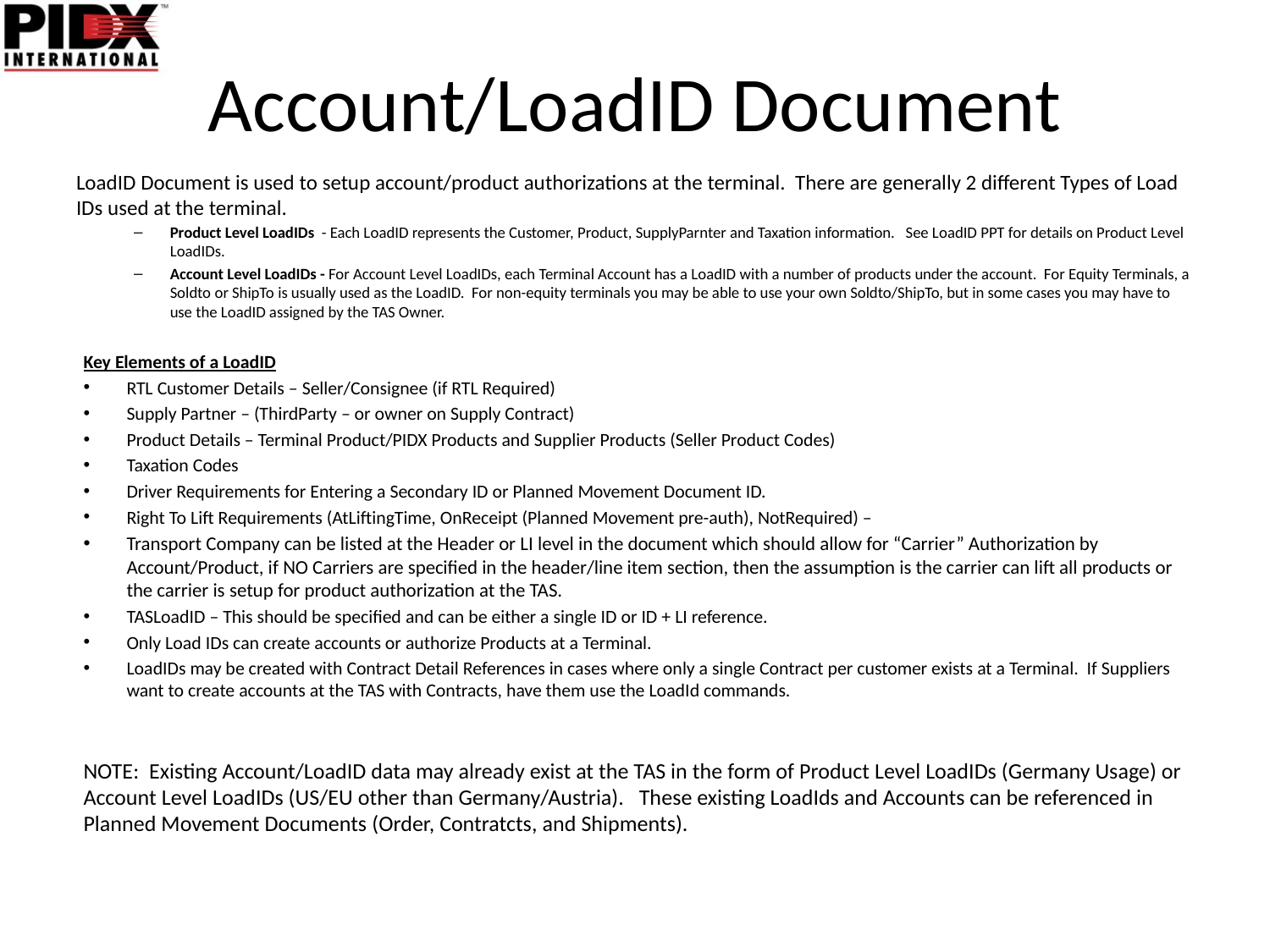

# Account/LoadID Document
LoadID Document is used to setup account/product authorizations at the terminal.  There are generally 2 different Types of Load IDs used at the terminal.
Product Level LoadIDs  - Each LoadID represents the Customer, Product, SupplyParnter and Taxation information.   See LoadID PPT for details on Product Level LoadIDs.
Account Level LoadIDs - For Account Level LoadIDs, each Terminal Account has a LoadID with a number of products under the account.  For Equity Terminals, a Soldto or ShipTo is usually used as the LoadID.  For non-equity terminals you may be able to use your own Soldto/ShipTo, but in some cases you may have to use the LoadID assigned by the TAS Owner.

Key Elements of a LoadID
RTL Customer Details – Seller/Consignee (if RTL Required)
Supply Partner – (ThirdParty – or owner on Supply Contract)
Product Details – Terminal Product/PIDX Products and Supplier Products (Seller Product Codes)
Taxation Codes
Driver Requirements for Entering a Secondary ID or Planned Movement Document ID.
Right To Lift Requirements (AtLiftingTime, OnReceipt (Planned Movement pre-auth), NotRequired) –
Transport Company can be listed at the Header or LI level in the document which should allow for “Carrier” Authorization by Account/Product, if NO Carriers are specified in the header/line item section, then the assumption is the carrier can lift all products or the carrier is setup for product authorization at the TAS.
TASLoadID – This should be specified and can be either a single ID or ID + LI reference.
Only Load IDs can create accounts or authorize Products at a Terminal.
LoadIDs may be created with Contract Detail References in cases where only a single Contract per customer exists at a Terminal.  If Suppliers want to create accounts at the TAS with Contracts, have them use the LoadId commands.

NOTE:  Existing Account/LoadID data may already exist at the TAS in the form of Product Level LoadIDs (Germany Usage) or Account Level LoadIDs (US/EU other than Germany/Austria).   These existing LoadIds and Accounts can be referenced in Planned Movement Documents (Order, Contratcts, and Shipments).